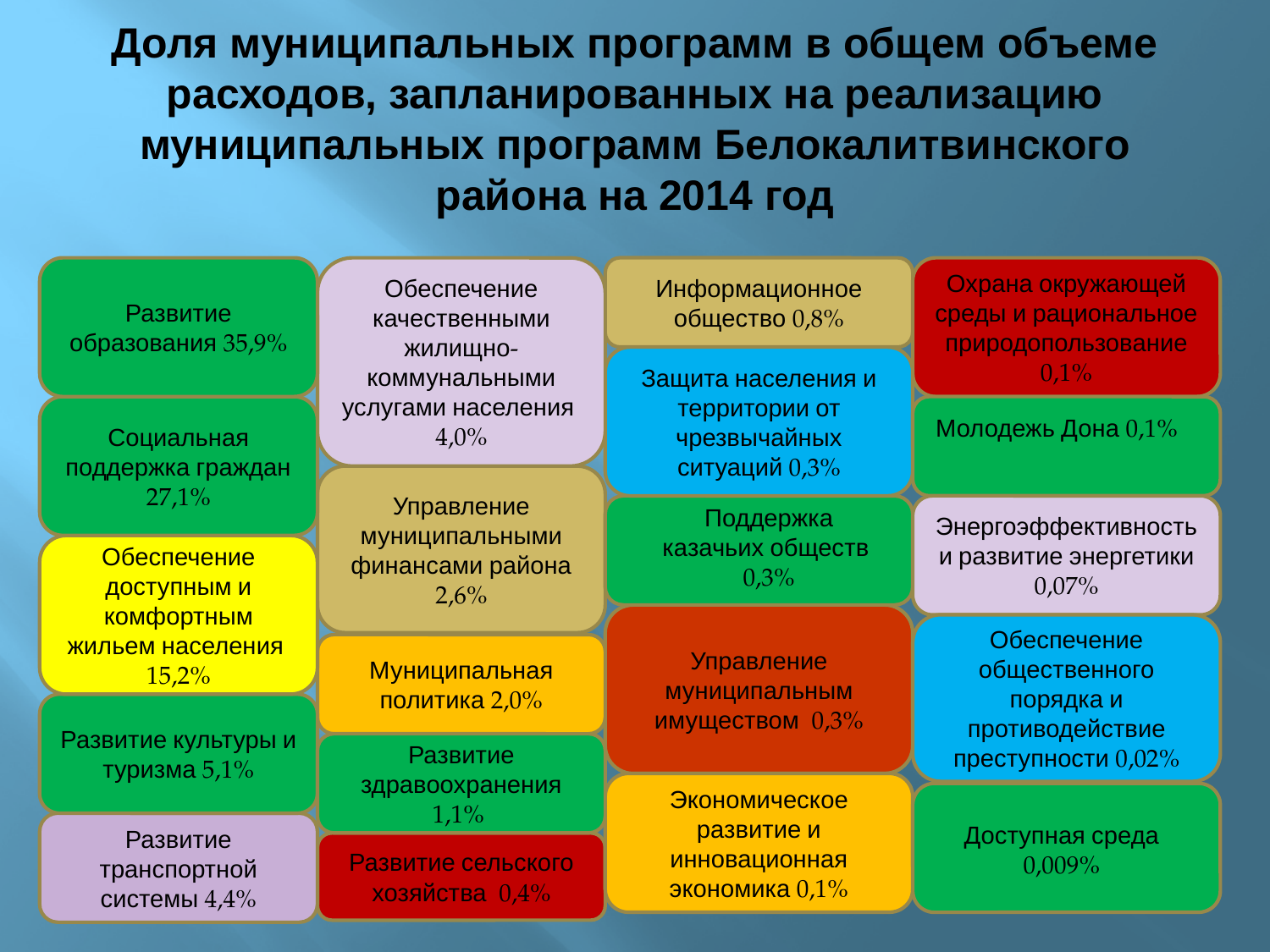

# Доля муниципальных программ в общем объеме расходов, запланированных на реализацию муниципальных программ Белокалитвинского района на 2014 год
Развитие образования 35,9%
Обеспечение качественными жилищно-коммунальными услугами населения  4,0%
Информационное общество 0,8%
Охрана окружающей среды и рациональное природопользование 0,1%

Защита населения и территории от чрезвычайных ситуаций 0,3%
Социальная поддержка граждан 27,1%

Молодежь Дона 0,1%
Управление муниципальными финансами района 2,6%

Поддержка казачьих обществ  0,3%
Энергоэффективность и развитие энергетики 0,07%
Обеспечение доступным и комфортным жильем населения  15,2%
Управление муниципальным имуществом  0,3%
Обеспечение общественного порядка и противодействие преступности 0,02%
Муниципальная политика 2,0%
Развитие культуры и туризма 5,1%
Развитие здравоохранения 1,1%
Экономическое развитие и инновационная экономика 0,1%

Развитие транспортной системы 4,4%
Доступная среда 0,009%
Развитие сельского хозяйства  0,4%